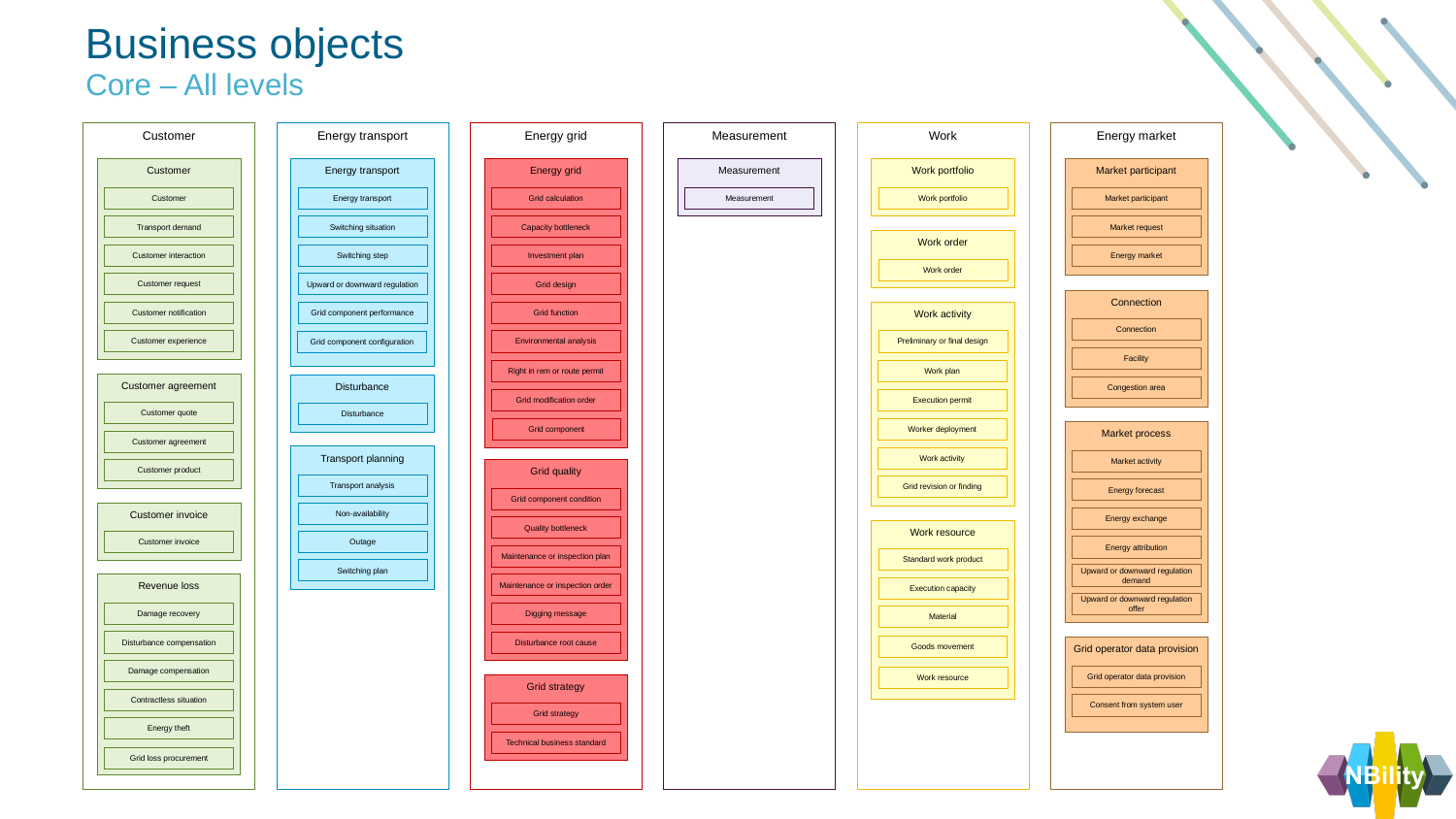

Business objects
Core – All levels
Customer
Energy transport
Energy grid
Measurement
Work
Energy market
Customer
Energy transport
Energy grid
Measurement
Work portfolio
Market participant
Customer
Energy transport
Grid calculation
Measurement
Work portfolio
Market participant
Transport demand
Switching situation
Capacity bottleneck
Market request
Work order
Customer interaction
Switching step
Investment plan
Energy market
Work order
Customer request
Upward or downward regulation
Grid design
Connection
Customer notification
Grid function
Grid component performance
Work activity
Connection
Customer experience
Environmental analysis
Preliminary or final design
Grid component configuration
Facility
Right in rem or route permit
Work plan
Customer agreement
Disturbance
Congestion area
Execution permit
Grid modification order
Customer quote
Disturbance
Grid component
Worker deployment
Market process
Customer agreement
Transport planning
Work activity
Market activity
Grid quality
Customer product
Transport analysis
Grid revision or finding
Energy forecast
Grid component condition
Customer invoice
Non-availability
Energy exchange
Quality bottleneck
Work resource
Customer invoice
Outage
Energy attribution
Maintenance or inspection plan
Standard work product
Switching plan
Upward or downward regulation demand
Revenue loss
Maintenance or inspection order
Execution capacity
Upward or downward regulation offer
Damage recovery
Digging message
Material
Disturbance compensation
Disturbance root cause
Goods movement
Grid operator data provision
Damage compensation
Grid operator data provision
Work resource
Grid strategy
Contractless situation
Consent from system user
Grid strategy
Energy theft
Technical business standard
Grid loss procurement